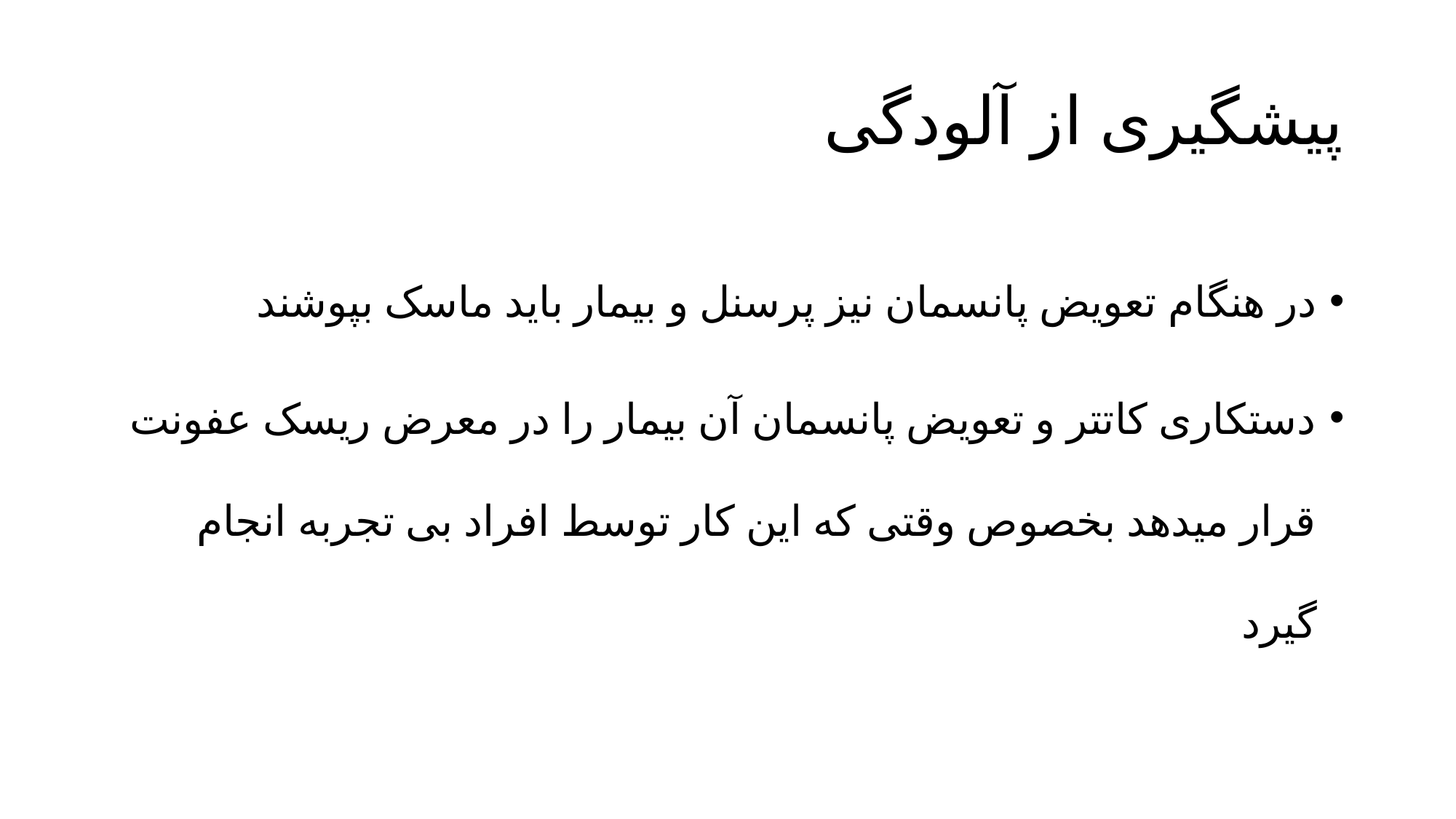

# پیشگیری از آلودگی
در هنگام تعویض پانسمان نیز پرسنل و بیمار باید ماسک بپوشند
دستکاری کاتتر و تعویض پانسمان آن بیمار را در معرض ریسک عفونت قرار میدهد بخصوص وقتی که این کار توسط افراد بی تجربه انجام گیرد